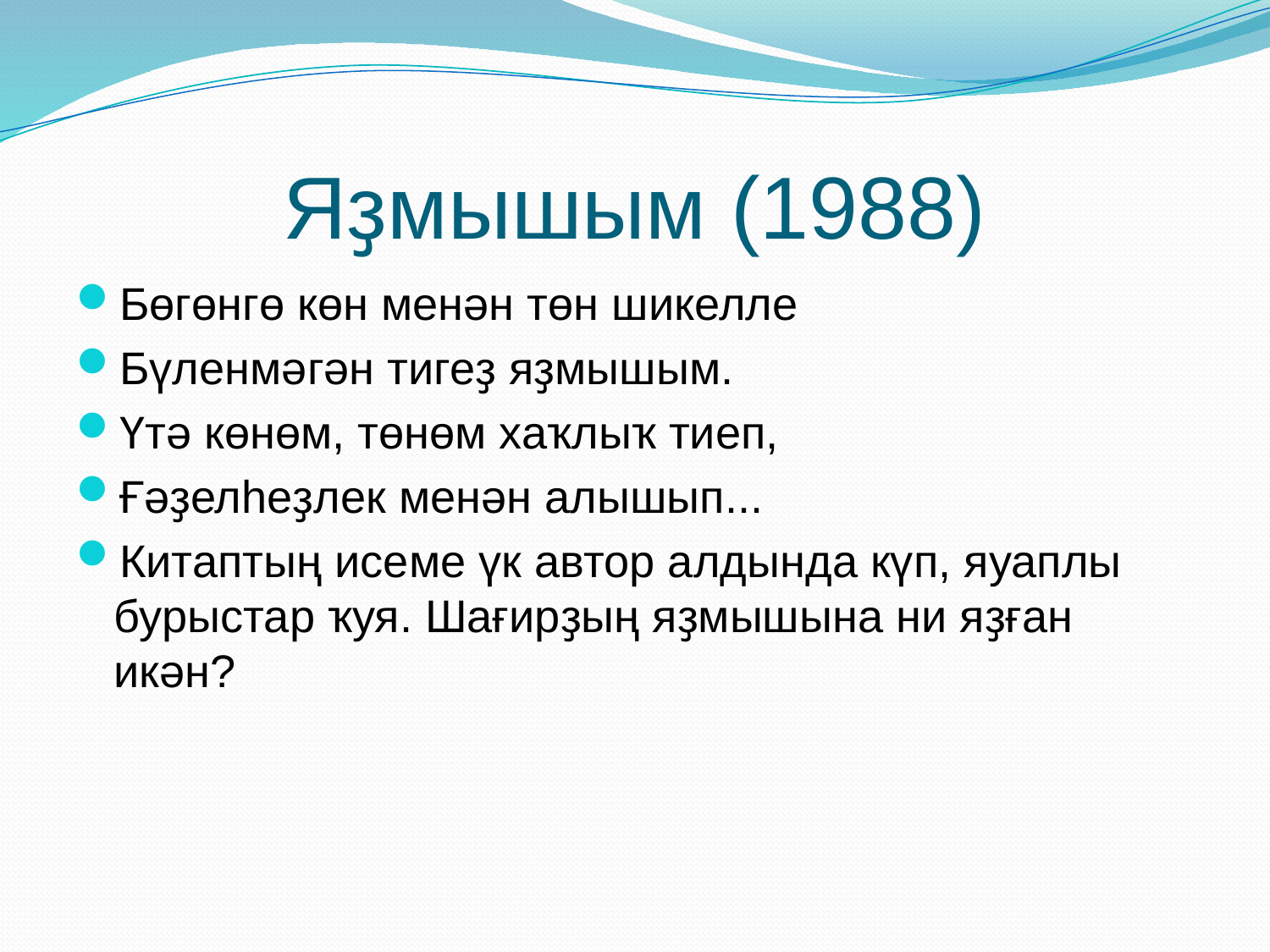

# Яҙмышым (1988)
Бөгөнгө көн менән төн шикелле
Бүленмәгән тигеҙ яҙмышым.
Үтә көнөм, төнөм хаҡлыҡ тиеп,
Ғәҙелһеҙлек менән алышып...
Китаптың исеме үк автор алдында күп, яуаплы бурыстар ҡуя. Шағирҙың яҙмышына ни яҙған икән?